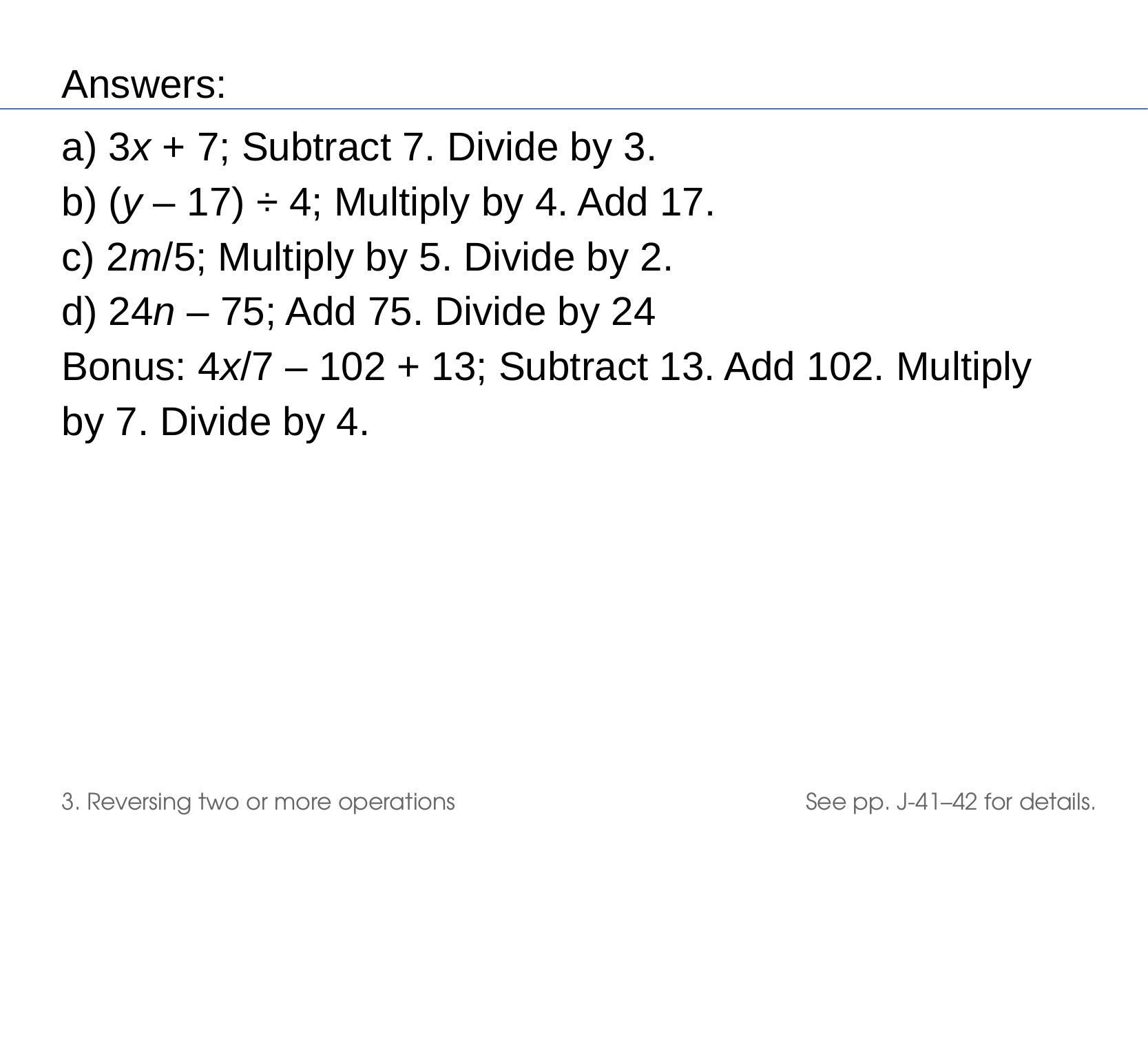

Answers:
a) 3x + 7; Subtract 7. Divide by 3.
b) (y – 17) ÷ 4; Multiply by 4. Add 17.
c) 2m/5; Multiply by 5. Divide by 2.
​d) 24n – 75; Add 75. Divide by 24
Bonus: 4x/7 – 102 + 13; Subtract 13. Add 102. Multiply by 7. Divide by 4.
3. Reversing two or more operations
See pp. J-41–42 for details.